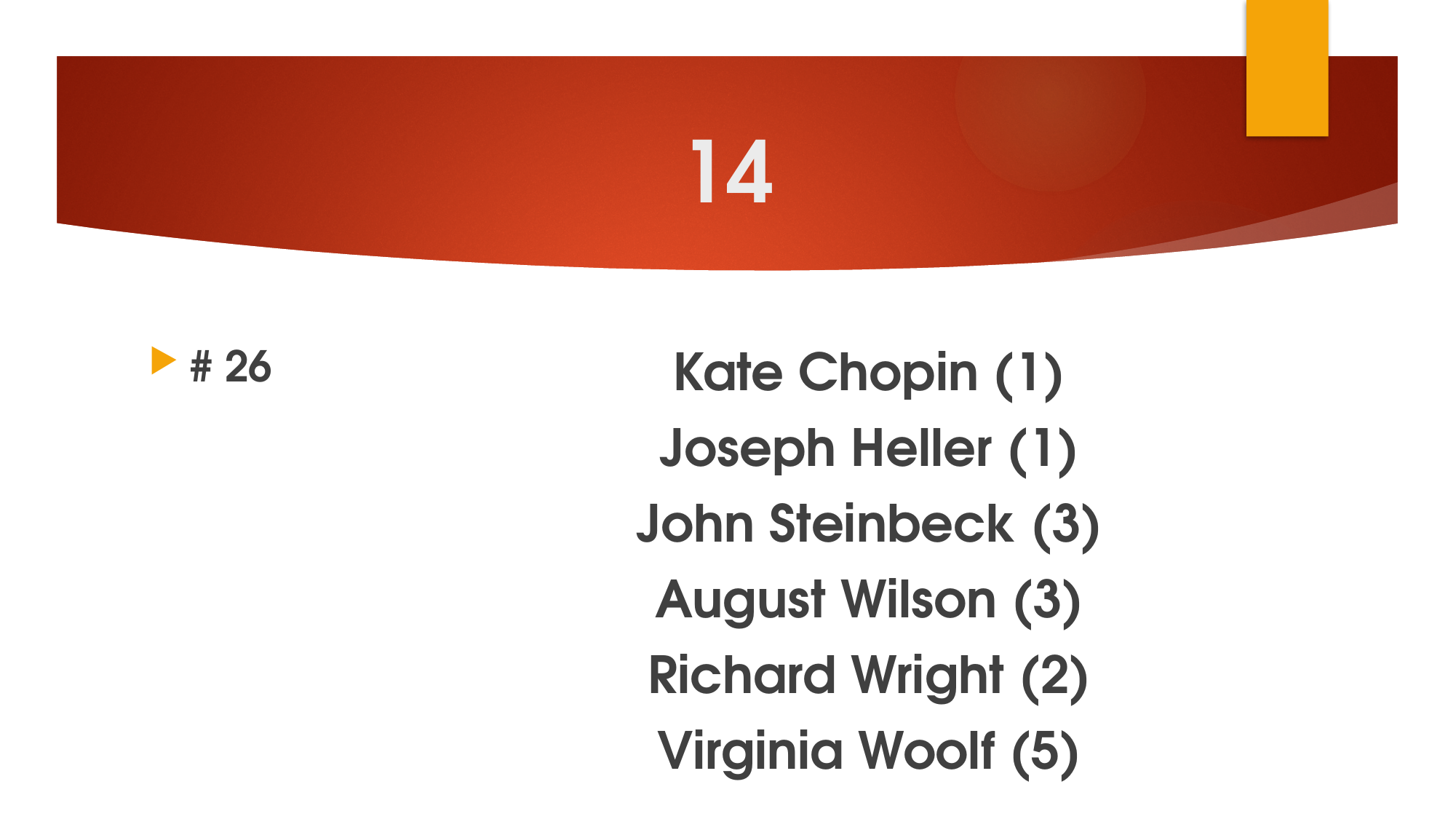

# 14
Kate Chopin (1)
Joseph Heller (1)
John Steinbeck (3)
August Wilson (3)
Richard Wright (2)
Virginia Woolf (5)

# 26